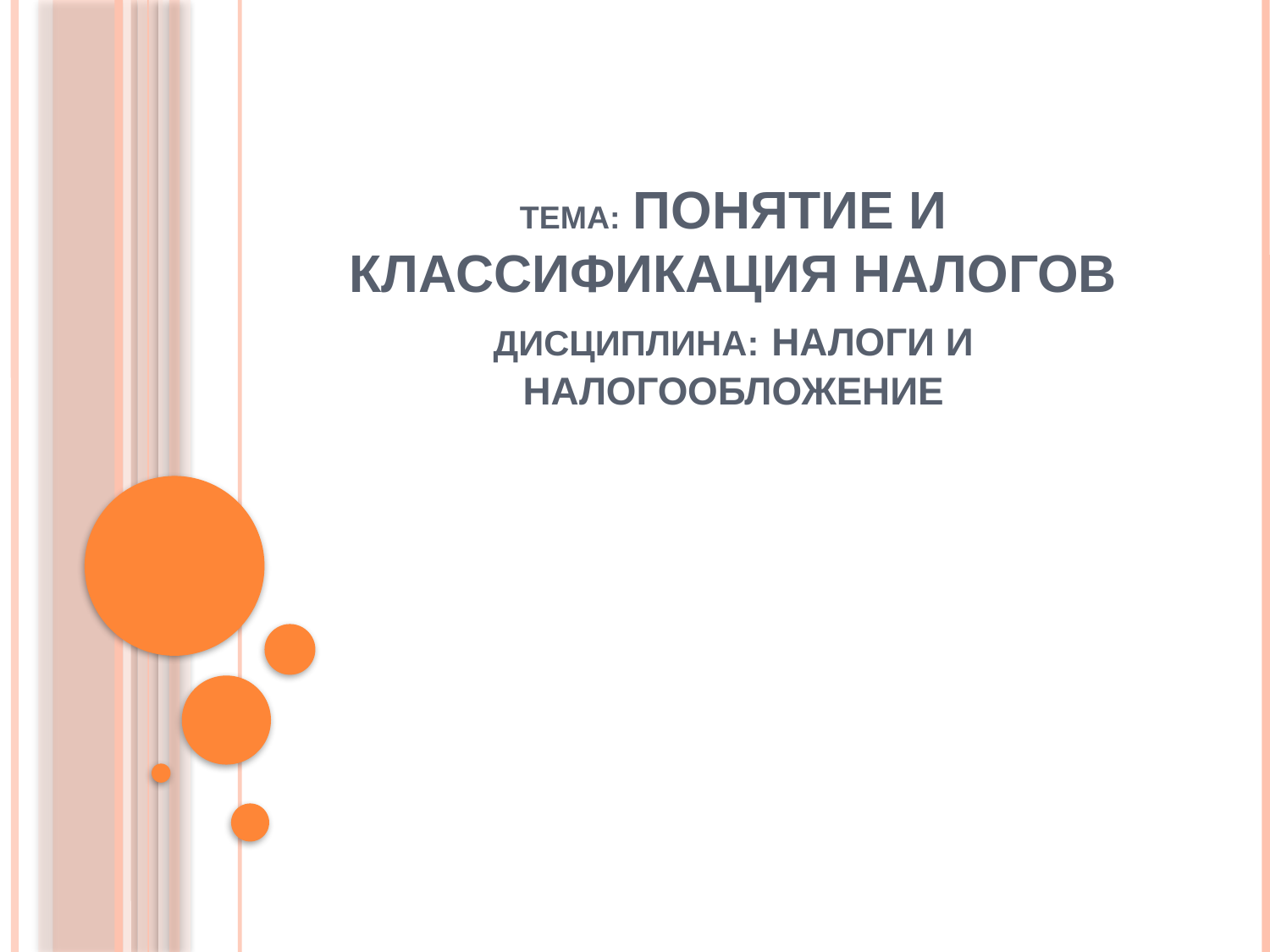

# Тема: Понятие и классификация налогов дисциплина: налоги и налогообложение